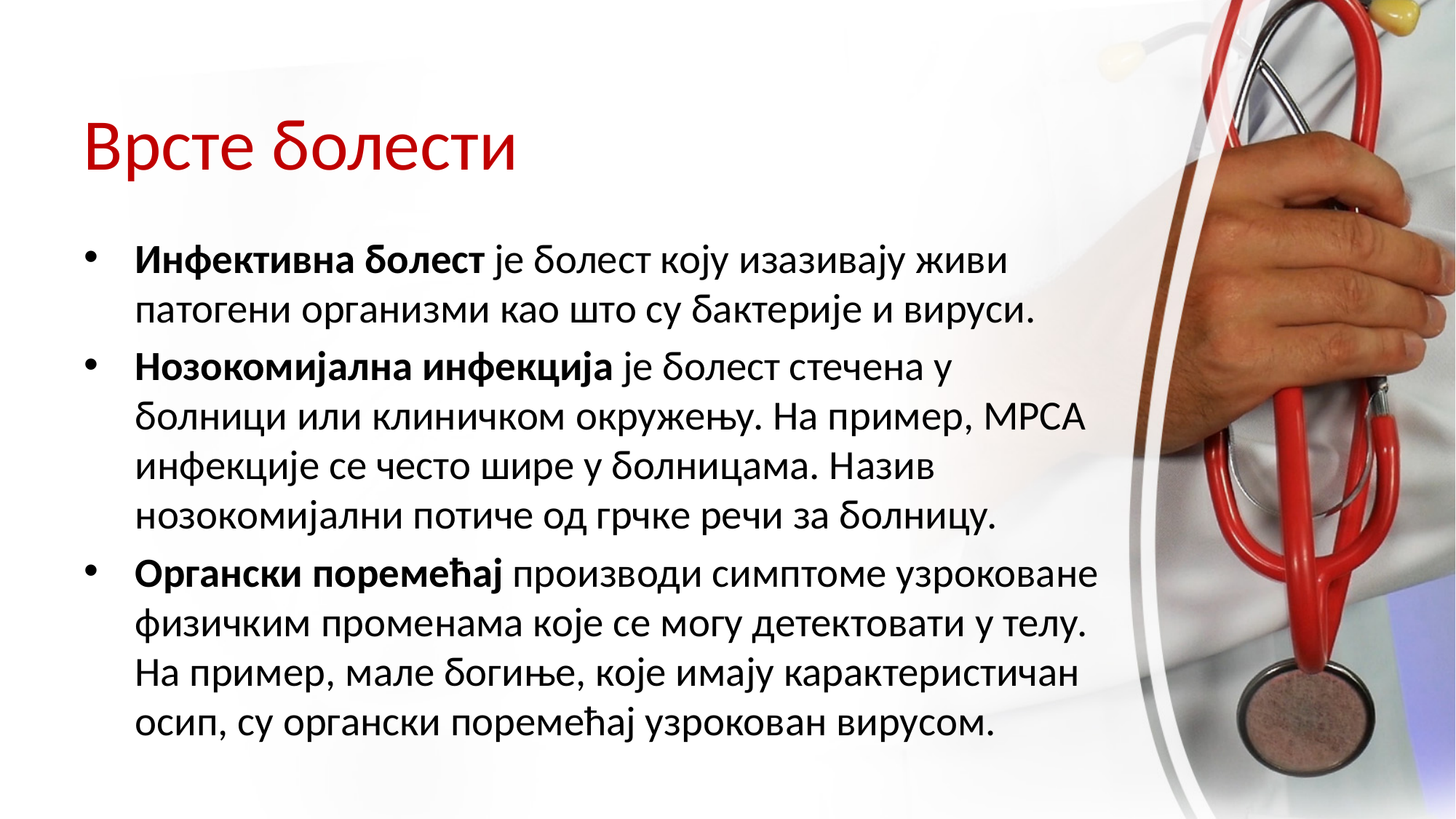

# Врсте болести
Инфективна болест је болест коју изазивају живи патогени организми као што су бактерије и вируси.
Нозокомијална инфекција је болест стечена у болници или клиничком окружењу. На пример, МРСА инфекције се често шире у болницама. Назив нозокомијални потиче од грчке речи за болницу.
Органски поремећај производи симптоме узроковане физичким променама које се могу детектовати у телу. На пример, мале богиње, које имају карактеристичан осип, су органски поремећај узрокован вирусом.